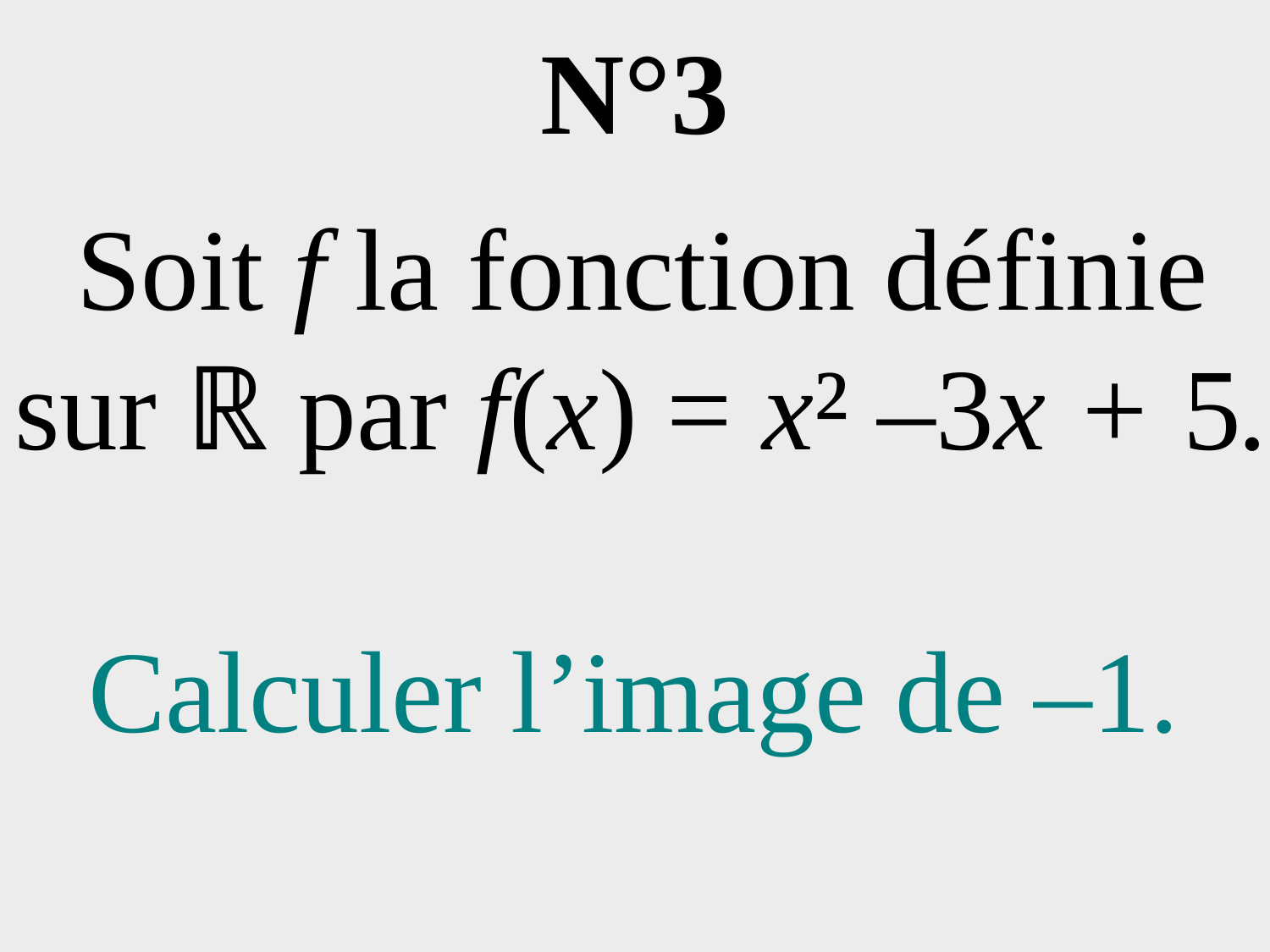

# N°3

Soit f la fonction définie sur ℝ par f(x) = x² –3x + 5.

Calculer l’image de –1.